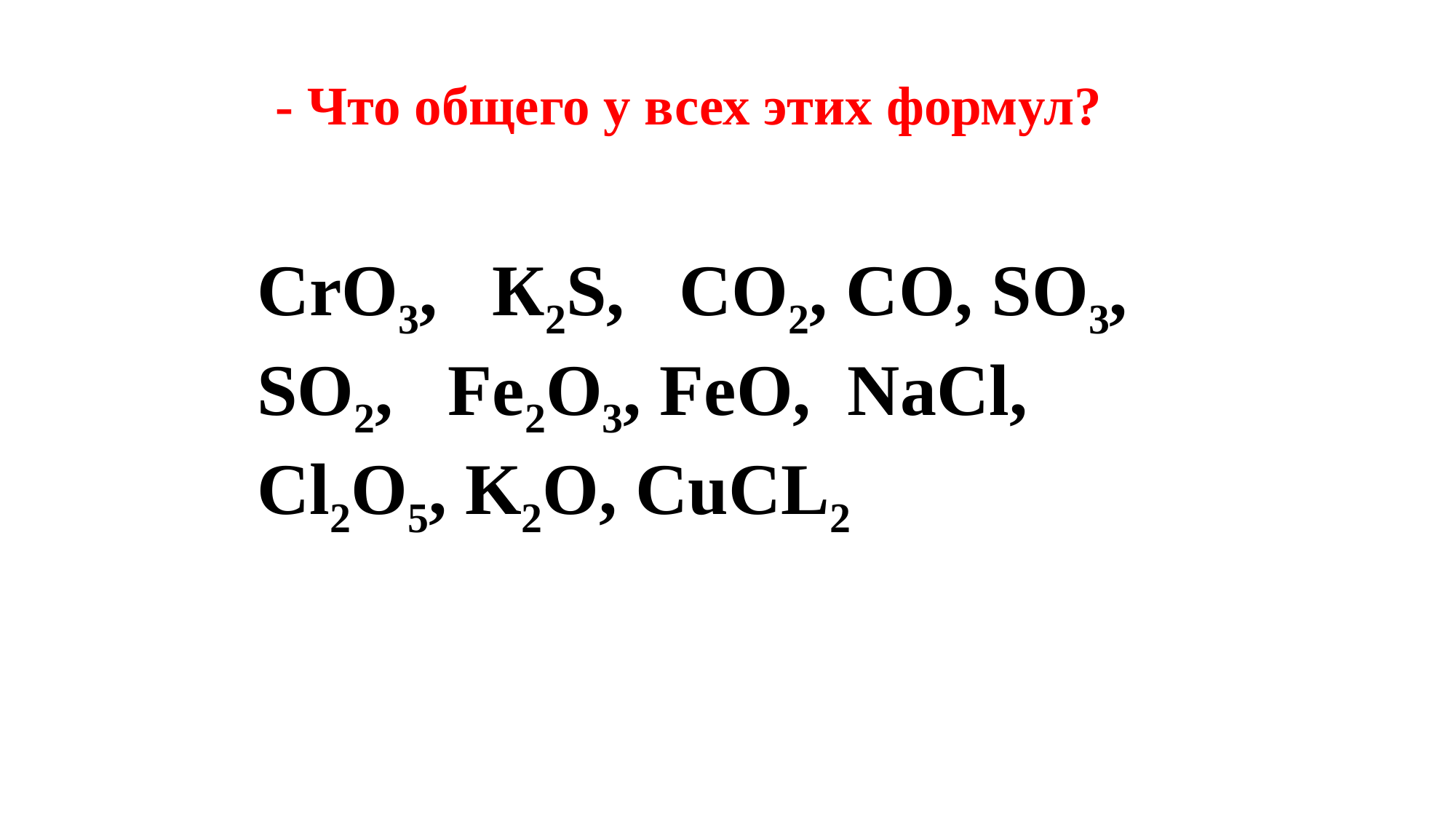

# - Что общего у всех этих формул?
CrO3,   К2S,   CO2, CO, SO3,   SO2,   Fe2O3, FeO,  NaCl, Cl2O5, K2O, CuCL2